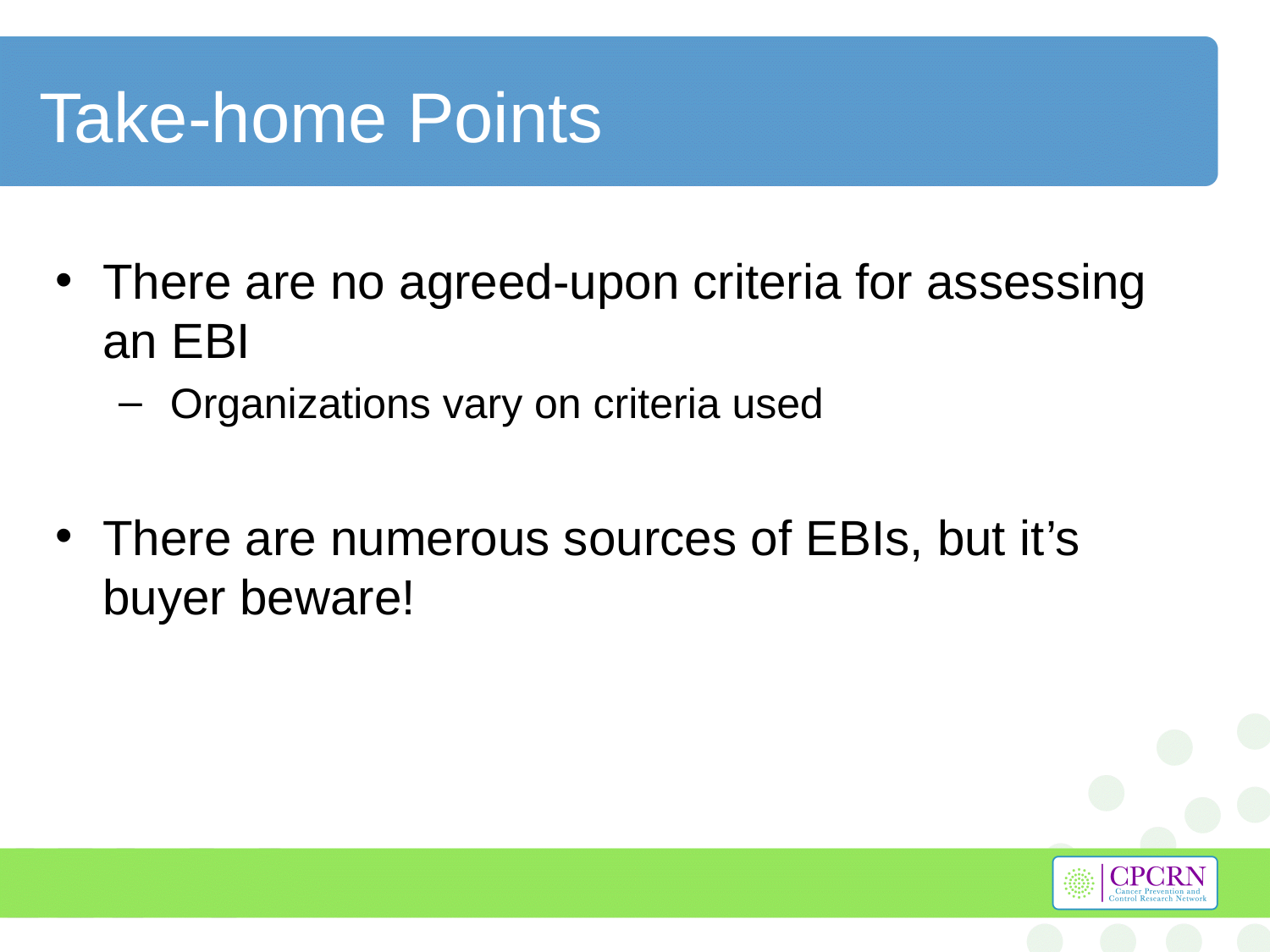

32
# Take-home Points
There are no agreed-upon criteria for assessing an EBI
 Organizations vary on criteria used

There are numerous sources of EBIs, but it’s buyer beware!